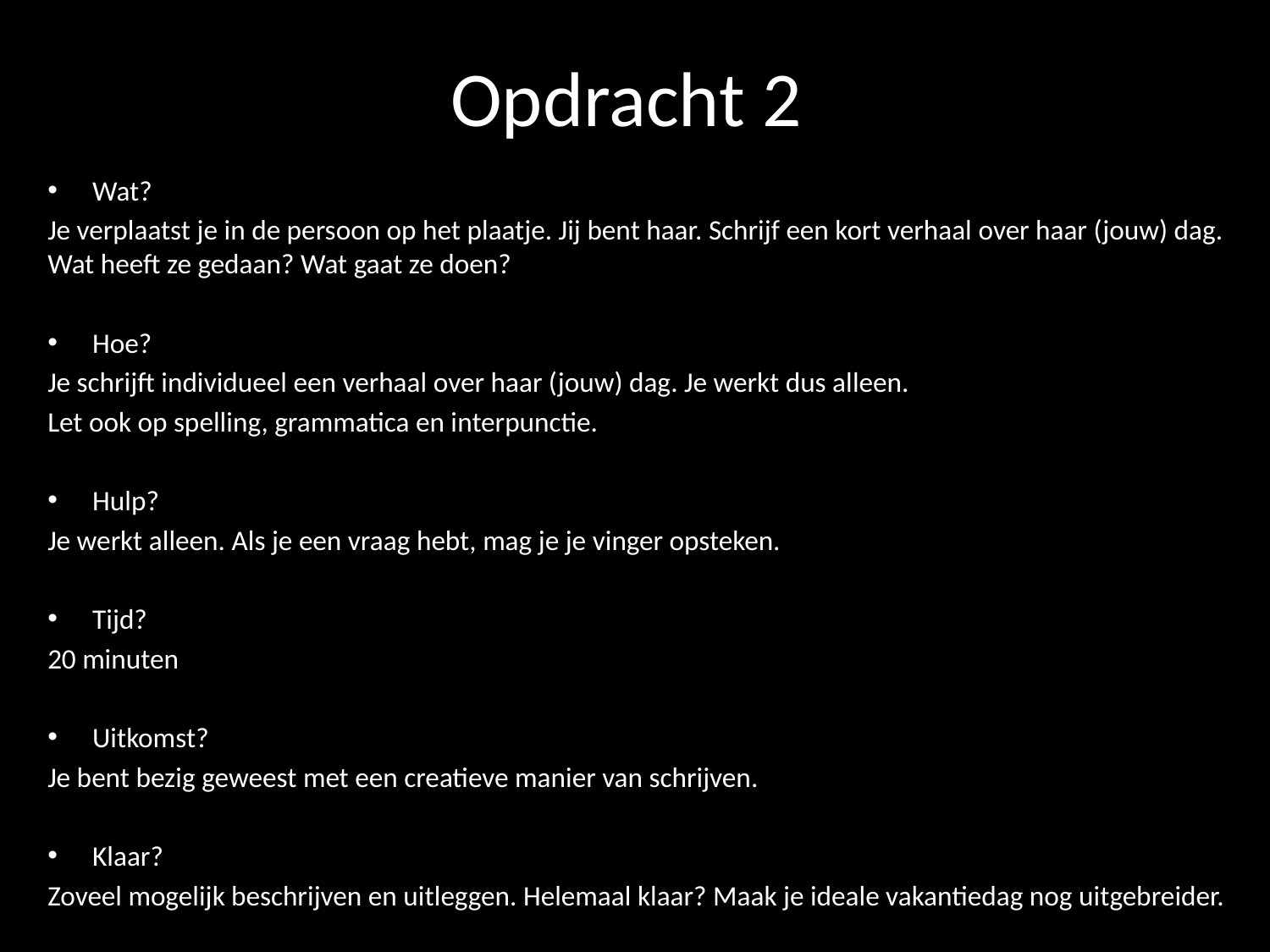

# Opdracht 2
Wat?
Je verplaatst je in de persoon op het plaatje. Jij bent haar. Schrijf een kort verhaal over haar (jouw) dag. Wat heeft ze gedaan? Wat gaat ze doen?

Hoe?
Je schrijft individueel een verhaal over haar (jouw) dag. Je werkt dus alleen.
Let ook op spelling, grammatica en interpunctie.

Hulp?
Je werkt alleen. Als je een vraag hebt, mag je je vinger opsteken.

Tijd?
20 minuten

Uitkomst?
Je bent bezig geweest met een creatieve manier van schrijven.

Klaar?
Zoveel mogelijk beschrijven en uitleggen. Helemaal klaar? Maak je ideale vakantiedag nog uitgebreider.